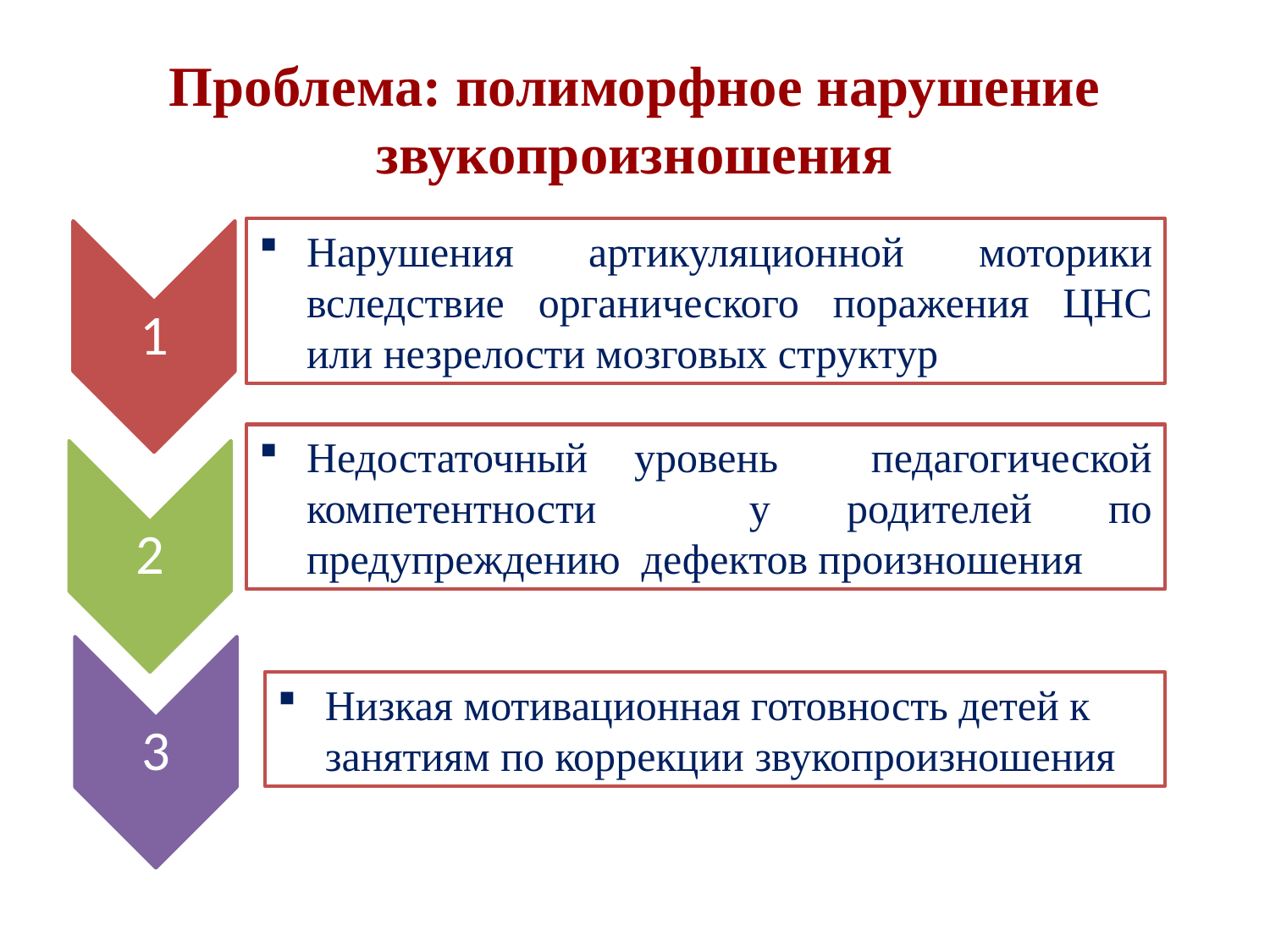

# Проблема: полиморфное нарушение звукопроизношения
Нарушения артикуляционной моторики вследствие органического поражения ЦНС или незрелости мозговых структур

1
Недостаточный уровень  педагогической компетентности  у родителей по предупреждению  дефектов произношения

2

3
Низкая мотивационная готовность детей к занятиям по коррекции звукопроизношения